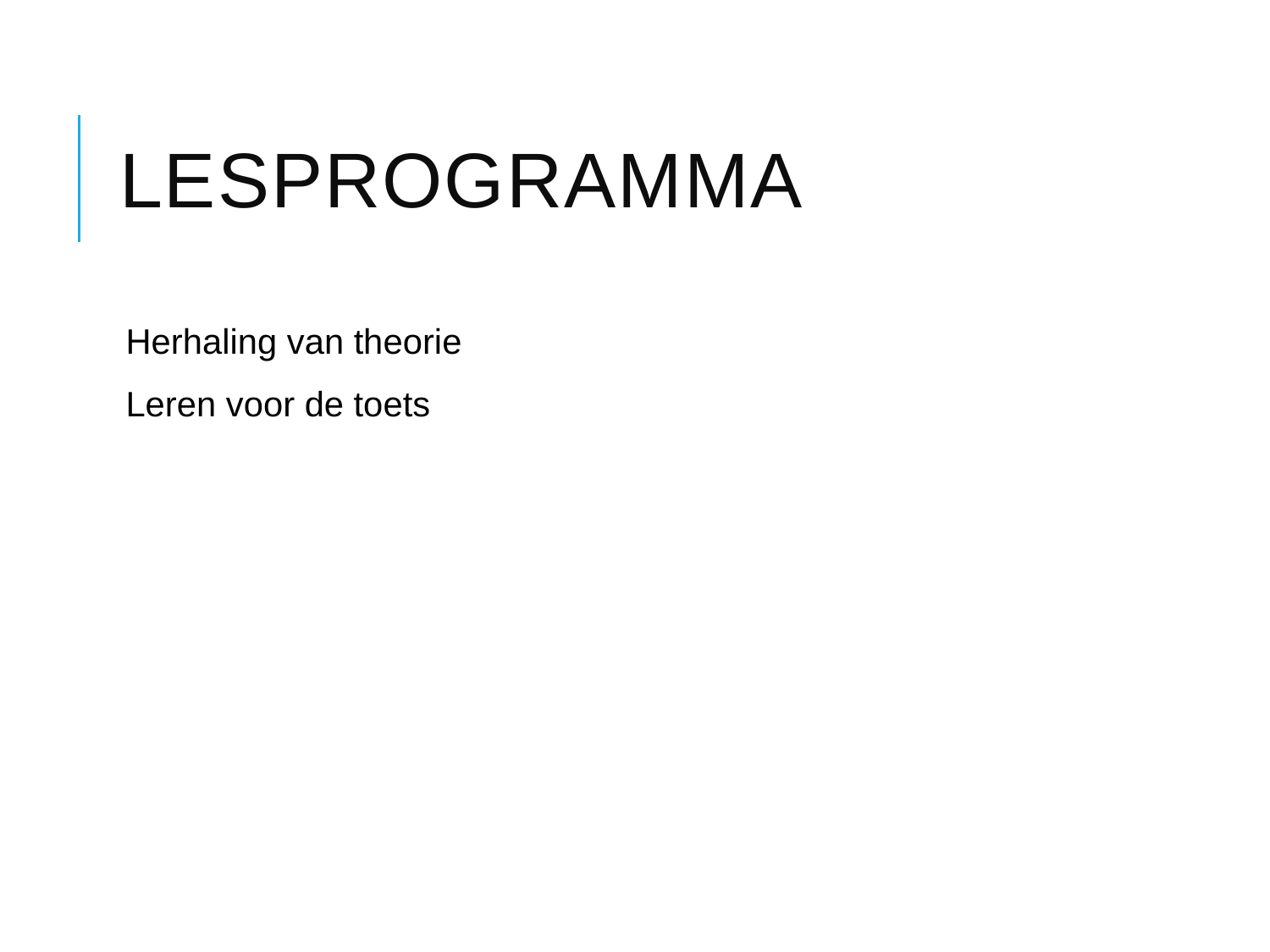

# Lesprogramma
Herhaling van theorie
Leren voor de toets